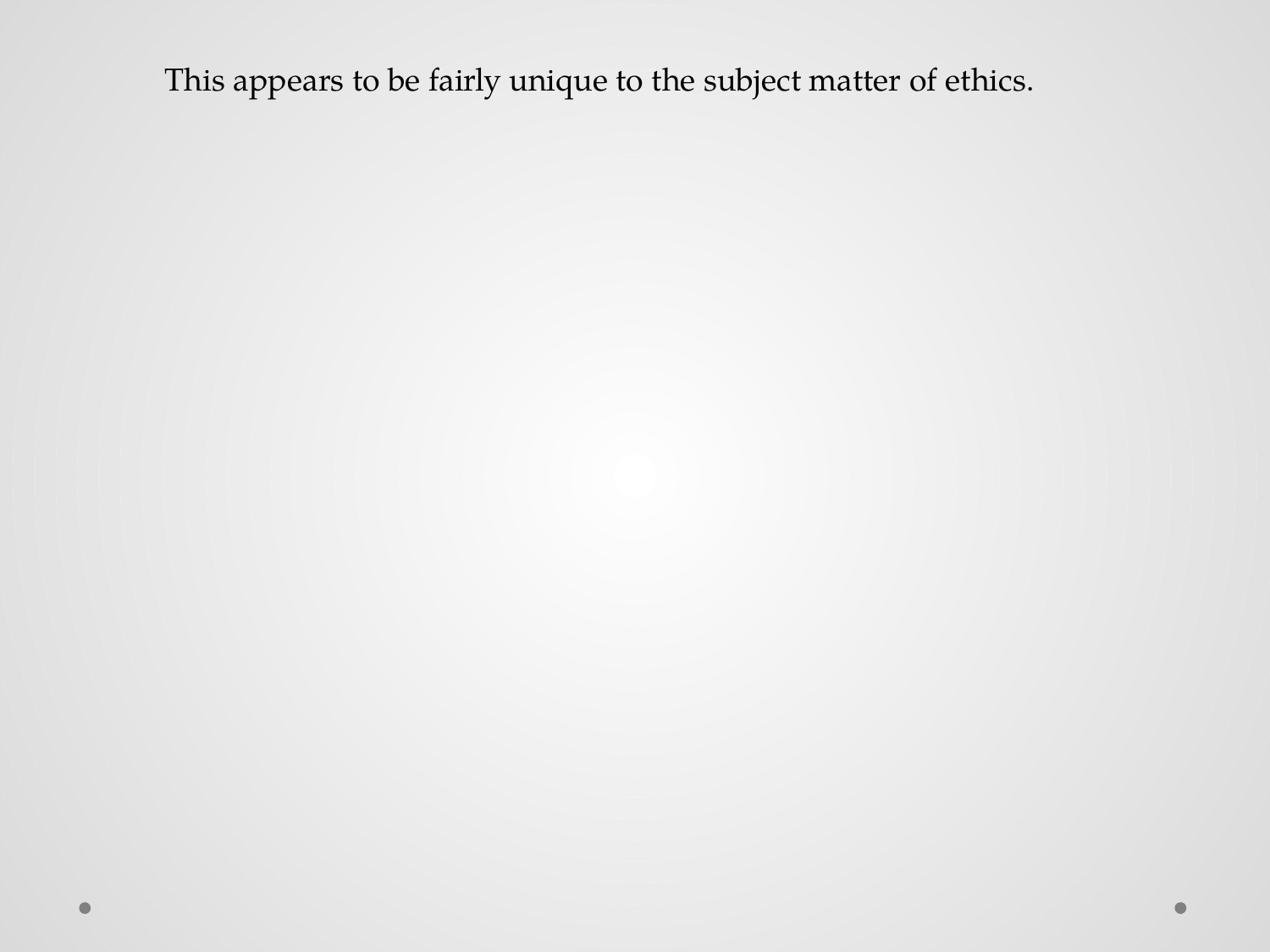

This appears to be fairly unique to the subject matter of ethics.